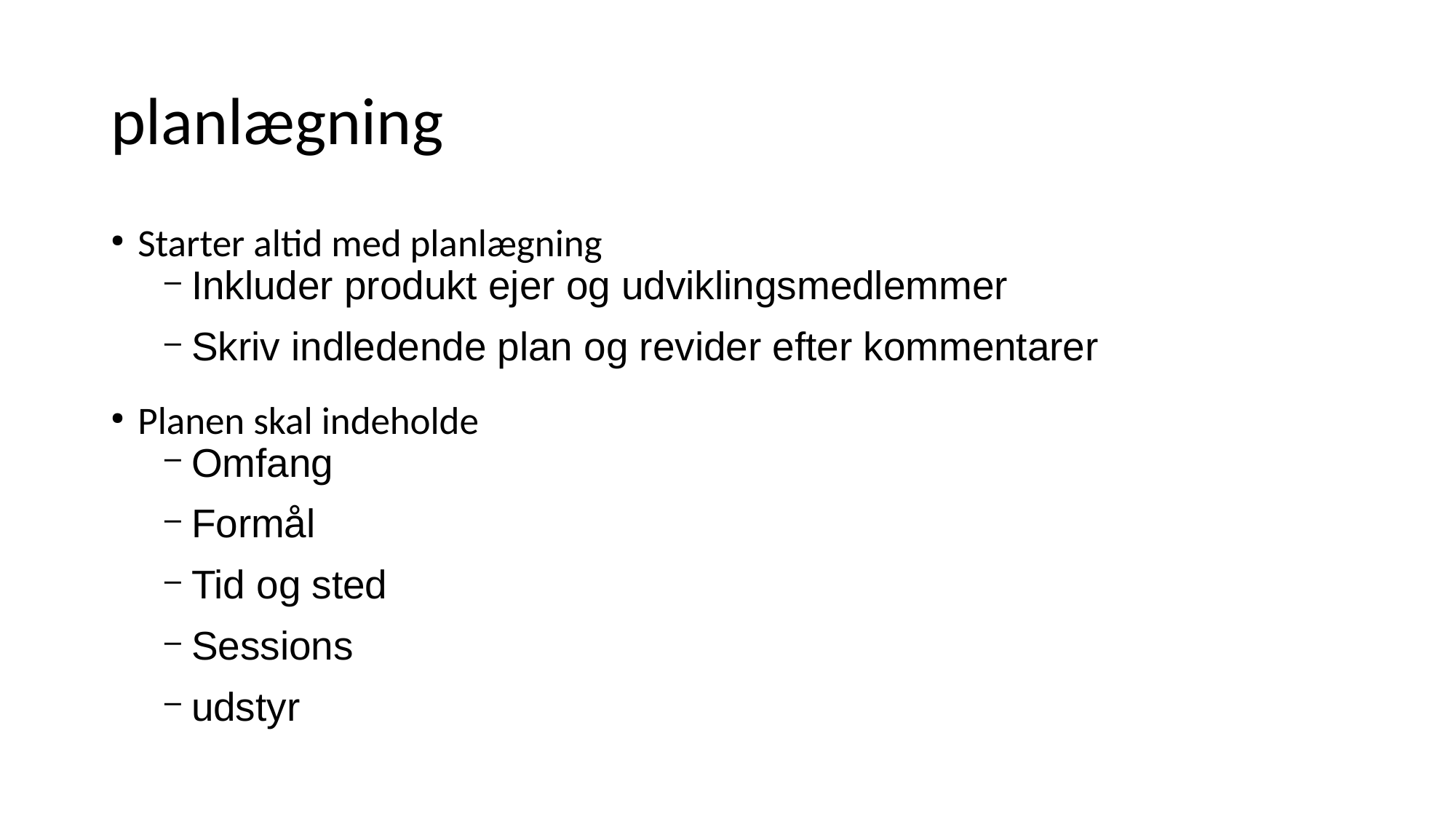

planlægning
Starter altid med planlægning
Inkluder produkt ejer og udviklingsmedlemmer
Skriv indledende plan og revider efter kommentarer
Planen skal indeholde
Omfang
Formål
Tid og sted
Sessions
udstyr